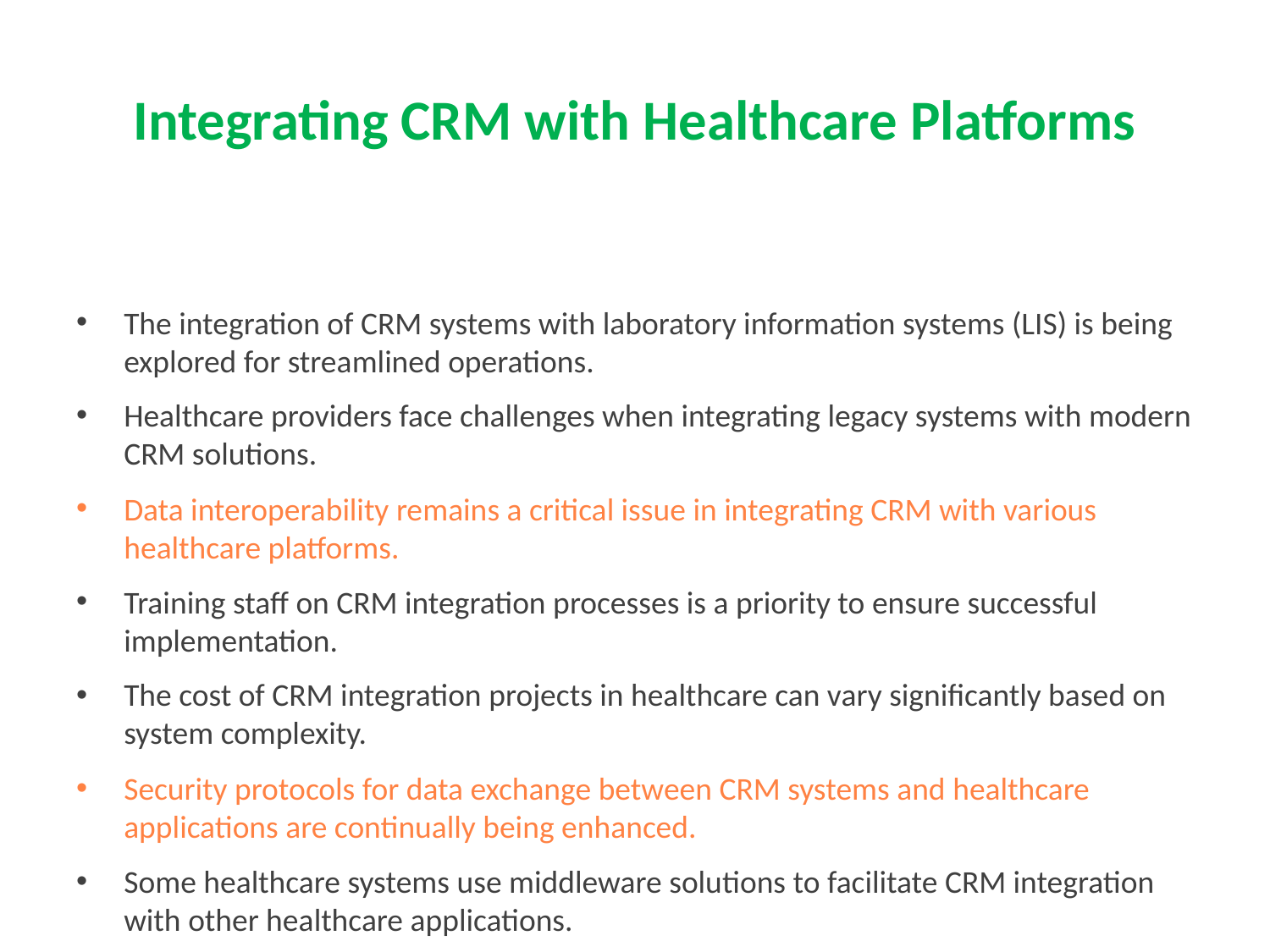

# Integrating CRM with Healthcare Platforms

The integration of CRM systems with laboratory information systems (LIS) is being explored for streamlined operations.
Healthcare providers face challenges when integrating legacy systems with modern CRM solutions.
Data interoperability remains a critical issue in integrating CRM with various healthcare platforms.
Training staff on CRM integration processes is a priority to ensure successful implementation.
The cost of CRM integration projects in healthcare can vary significantly based on system complexity.
Security protocols for data exchange between CRM systems and healthcare applications are continually being enhanced.
Some healthcare systems use middleware solutions to facilitate CRM integration with other healthcare applications.